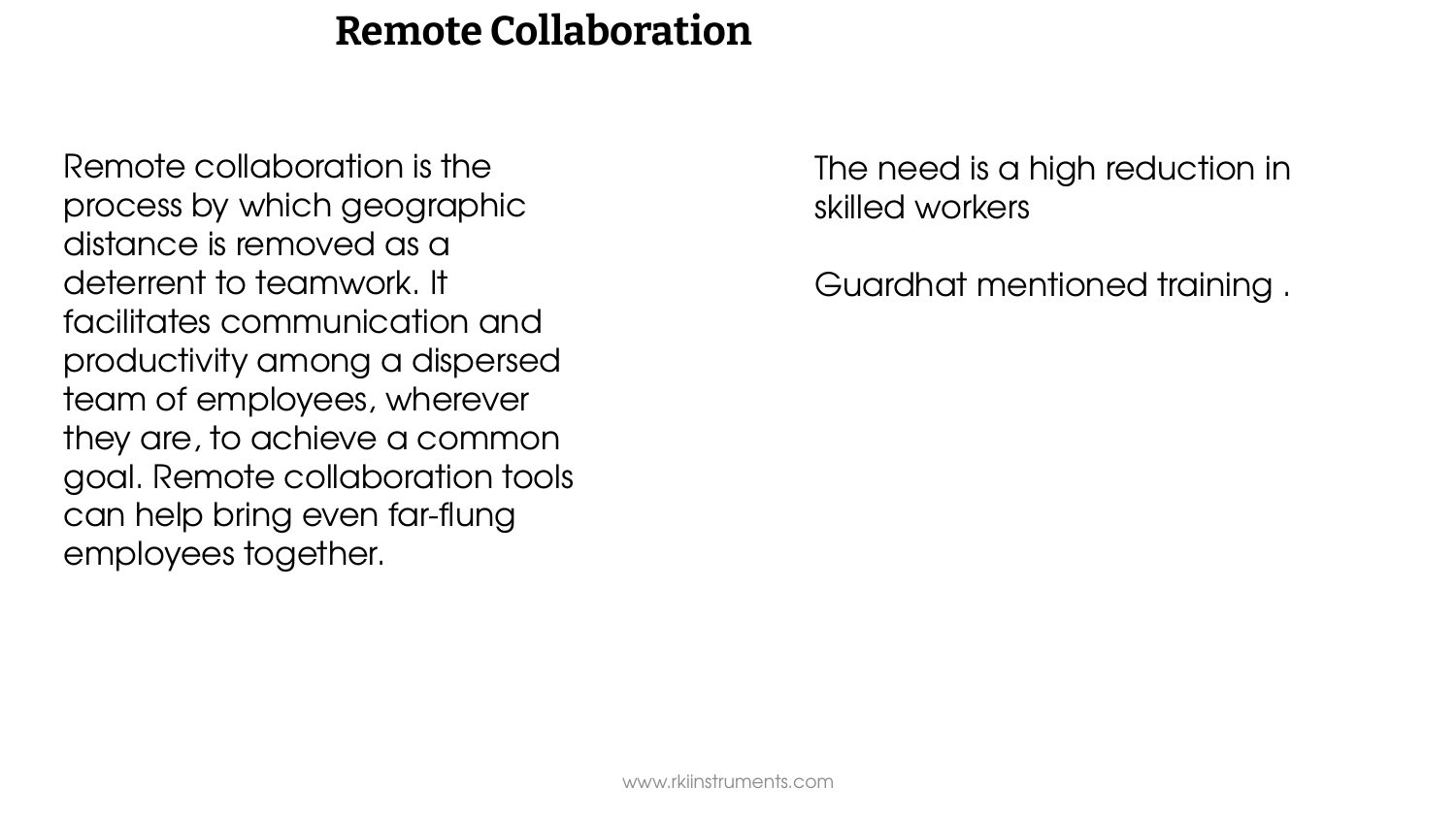

# Remote Collaboration
Remote collaboration is the process by which geographic distance is removed as a deterrent to teamwork. It facilitates communication and productivity among a dispersed team of employees, wherever they are, to achieve a common goal. Remote collaboration tools can help bring even far-flung employees together.
The need is a high reduction in skilled workers

Guardhat mentioned training .
www.rkiinstruments.com